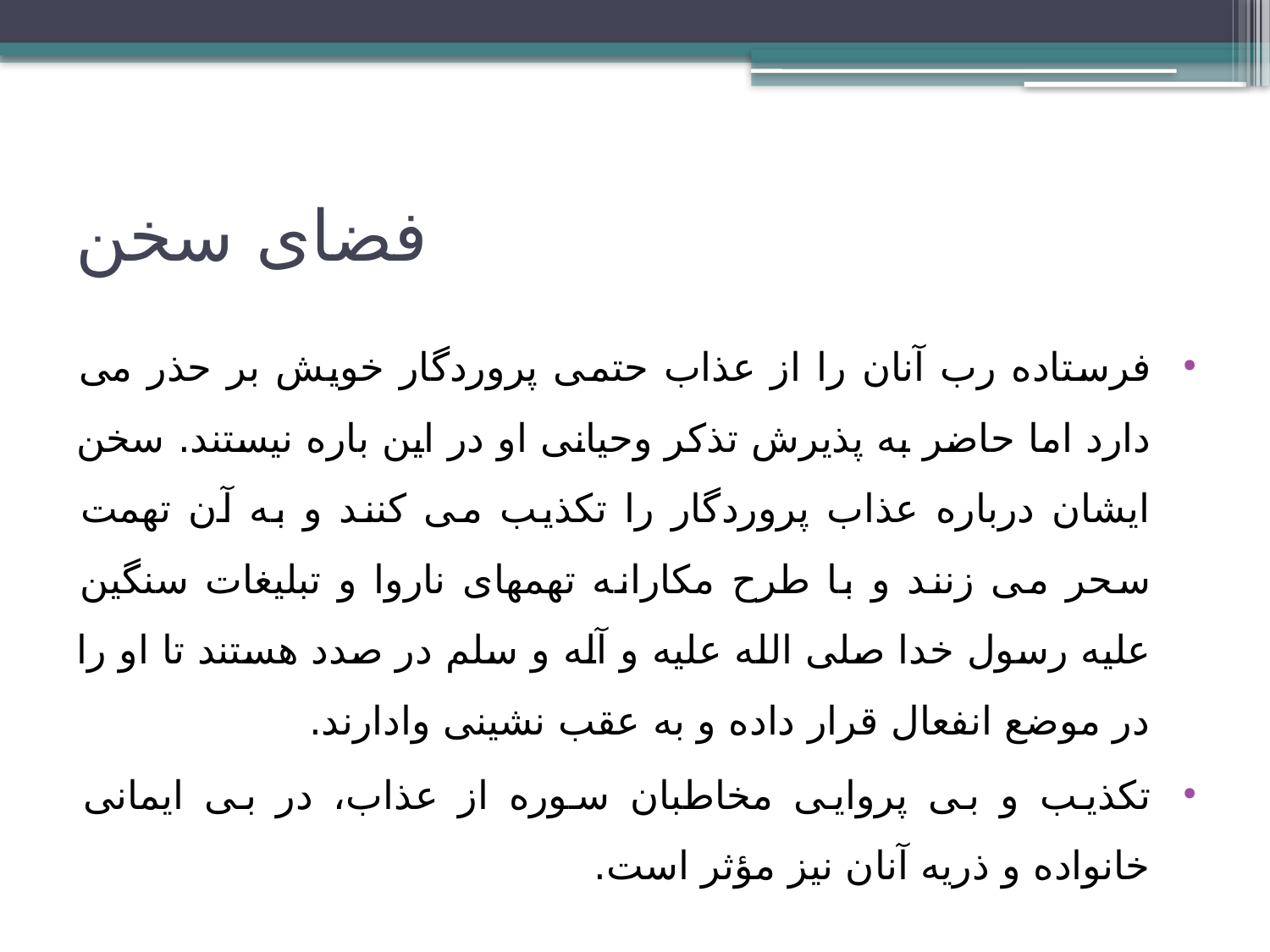

# فضای سخن
فرستاده رب آنان را از عذاب حتمی پروردگار خویش بر حذر می دارد اما حاضر به پذیرش تذکر وحیانی او در این باره نیستند. سخن ایشان درباره عذاب پروردگار را تکذیب می کنند و به آن تهمت سحر می زنند و با طرح مکارانه تهمهای ناروا و تبلیغات سنگین علیه رسول خدا صلی الله علیه و آله و سلم در صدد هستند تا او را در موضع انفعال قرار داده و به عقب نشینی وادارند.
تکذیب و بی پروایی مخاطبان سوره از عذاب، در بی ایمانی خانواده و ذریه آنان نیز مؤثر است.